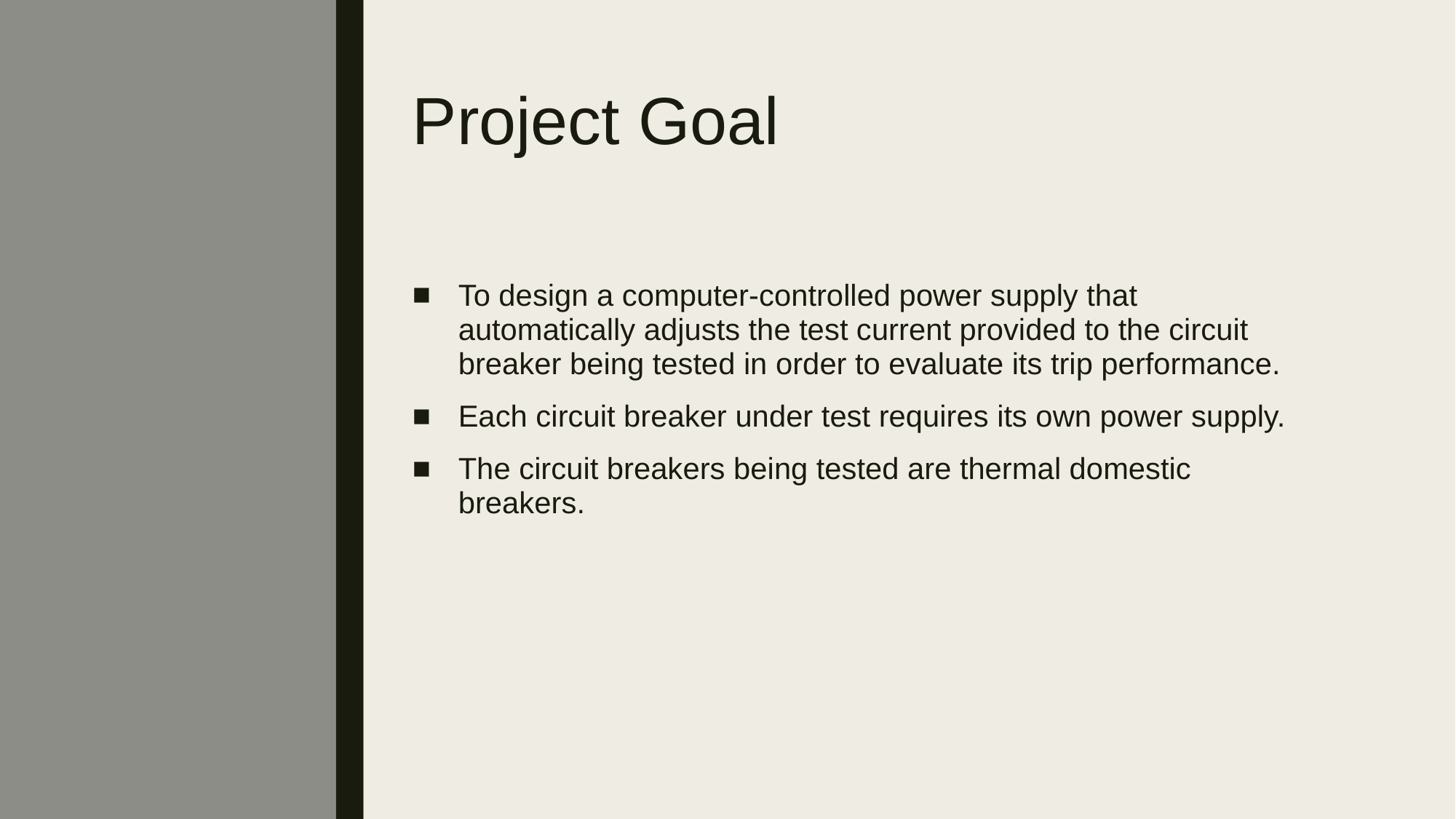

# Project Goal
To design a computer-controlled power supply that automatically adjusts the test current provided to the circuit breaker being tested in order to evaluate its trip performance.
Each circuit breaker under test requires its own power supply.
The circuit breakers being tested are thermal domestic breakers.